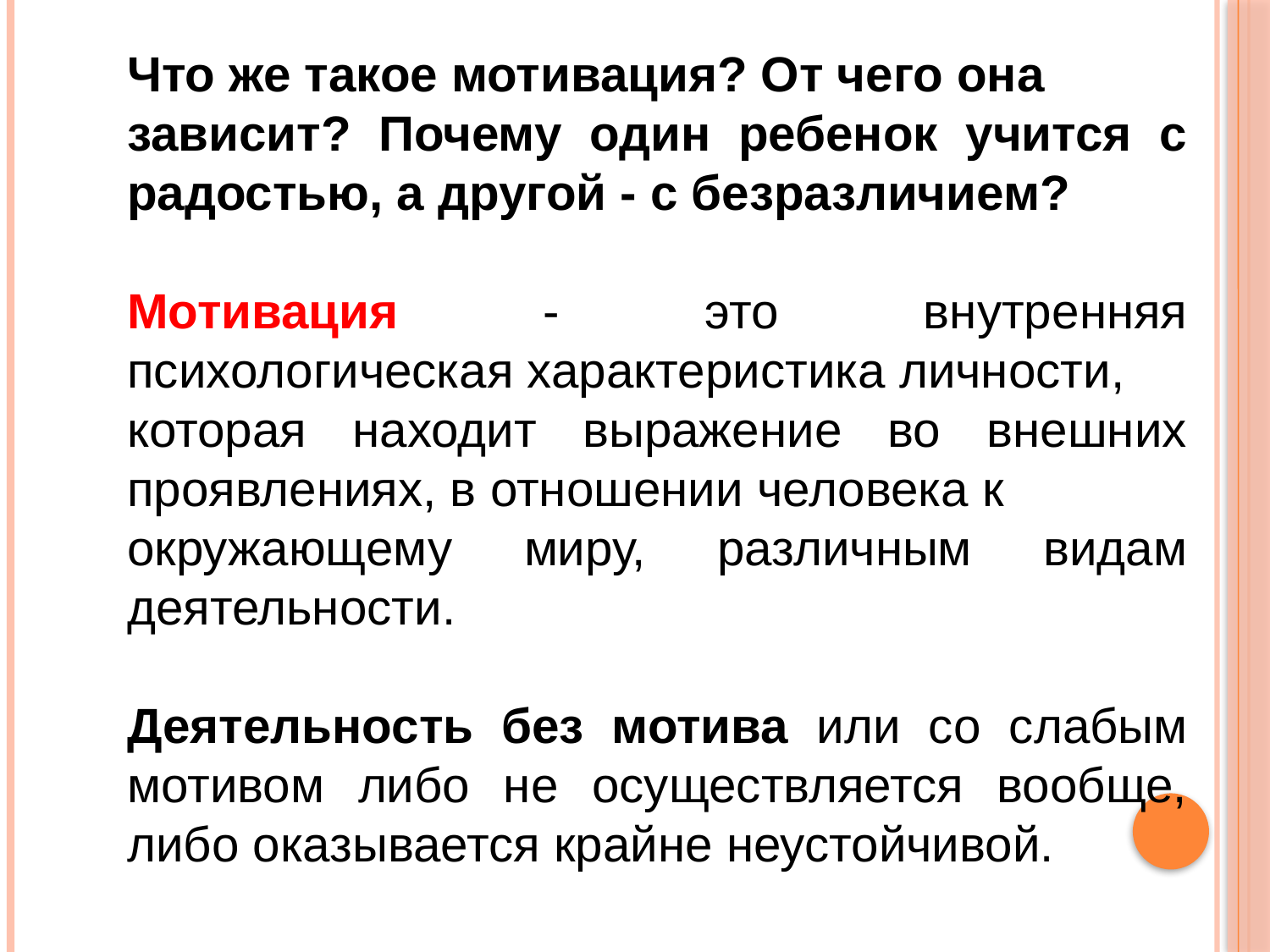

Что же такое мотивация? От чего она
зависит? Почему один ребенок учится с радостью, а другой - с безразличием?

Мотивация - это внутренняя психологическая характеристика личности,
которая находит выражение во внешних проявлениях, в отношении человека к
окружающему миру, различным видам деятельности.

Деятельность без мотива или со слабым мотивом либо не осуществляется вообще, либо оказывается крайне неустойчивой.